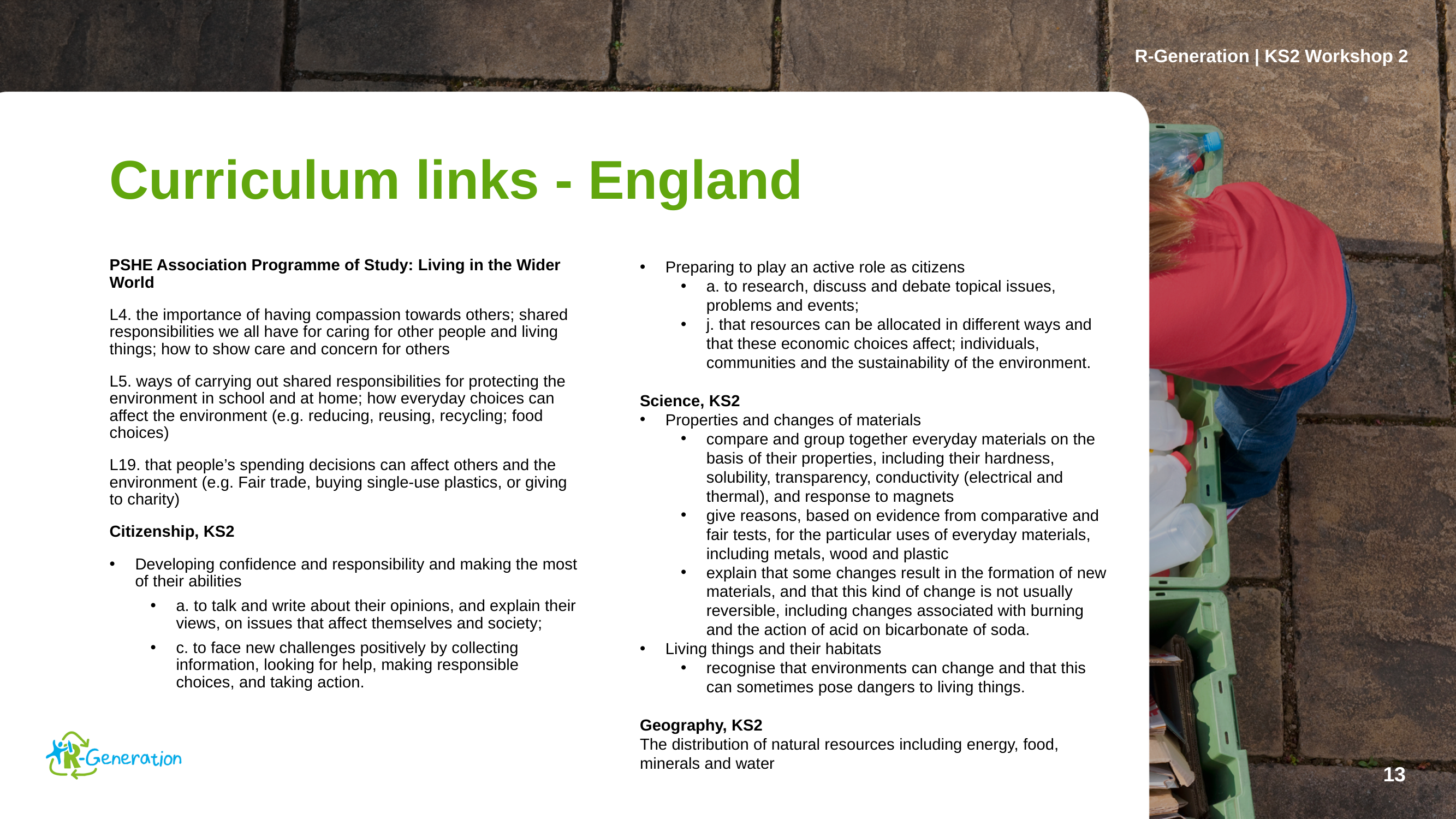

R-Generation | KS2 Workshop 2
# Curriculum links - England
PSHE Association Programme of Study: Living in the Wider World
L4. the importance of having compassion towards others; shared responsibilities we all have for caring for other people and living things; how to show care and concern for others
L5. ways of carrying out shared responsibilities for protecting the environment in school and at home; how everyday choices can affect the environment (e.g. reducing, reusing, recycling; food choices)
L19. that people’s spending decisions can affect others and the environment (e.g. Fair trade, buying single-use plastics, or giving to charity)
Citizenship, KS2
Developing confidence and responsibility and making the most of their abilities
a. to talk and write about their opinions, and explain their views, on issues that affect themselves and society;
c. to face new challenges positively by collecting information, looking for help, making responsible choices, and taking action.
Preparing to play an active role as citizens
a. to research, discuss and debate topical issues, problems and events;
j. that resources can be allocated in different ways and that these economic choices affect; individuals, communities and the sustainability of the environment.

Science, KS2
Properties and changes of materials
compare and group together everyday materials on the basis of their properties, including their hardness, solubility, transparency, conductivity (electrical and thermal), and response to magnets
give reasons, based on evidence from comparative and fair tests, for the particular uses of everyday materials, including metals, wood and plastic
explain that some changes result in the formation of new materials, and that this kind of change is not usually reversible, including changes associated with burning and the action of acid on bicarbonate of soda.
Living things and their habitats
recognise that environments can change and that this can sometimes pose dangers to living things.

Geography, KS2
The distribution of natural resources including energy, food, minerals and water

13